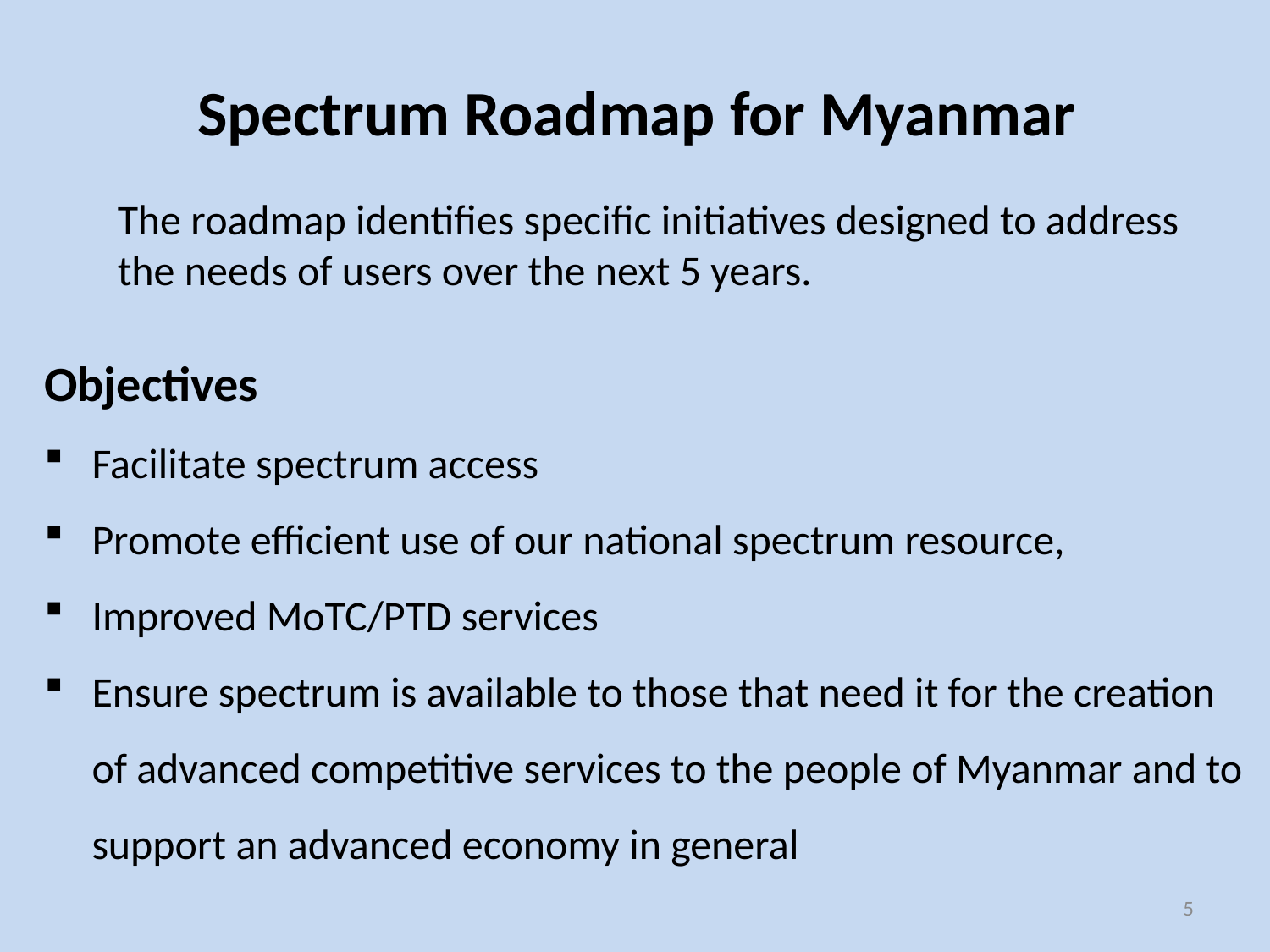

Spectrum Roadmap for Myanmar
The roadmap identifies specific initiatives designed to address the needs of users over the next 5 years.
Objectives
Facilitate spectrum access
Promote efficient use of our national spectrum resource,
Improved MoTC/PTD services
Ensure spectrum is available to those that need it for the creation of advanced competitive services to the people of Myanmar and to support an advanced economy in general
5